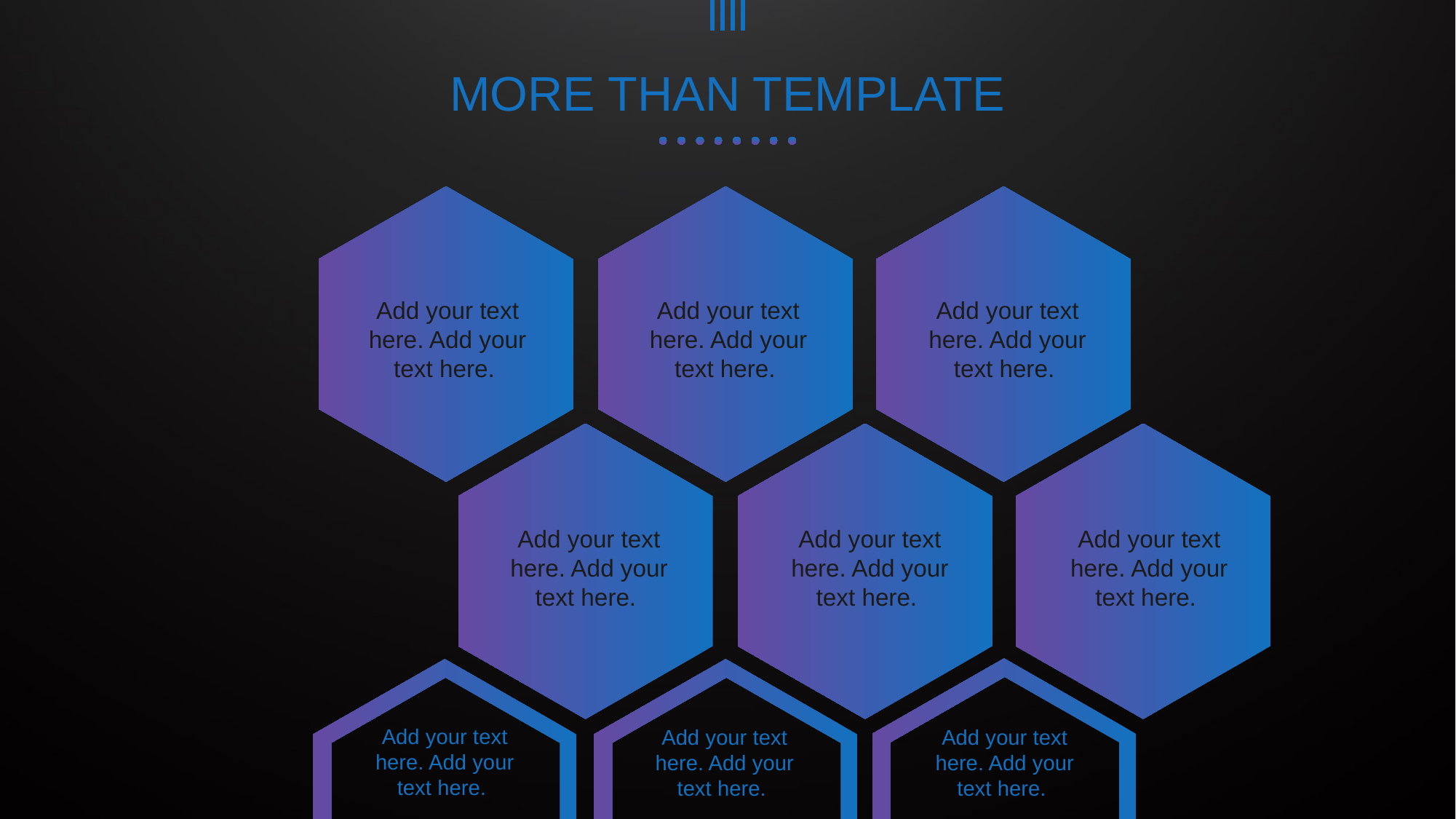

MORE THAN TEMPLATE

Add your text here. Add your text here.
Add your text here. Add your text here.
Add your text here. Add your text here.

Add your text here. Add your text here.
Add your text here. Add your text here.
Add your text here. Add your text here.

Add your text here. Add your text here.
Add your text here. Add your text here.
Add your text here. Add your text here.